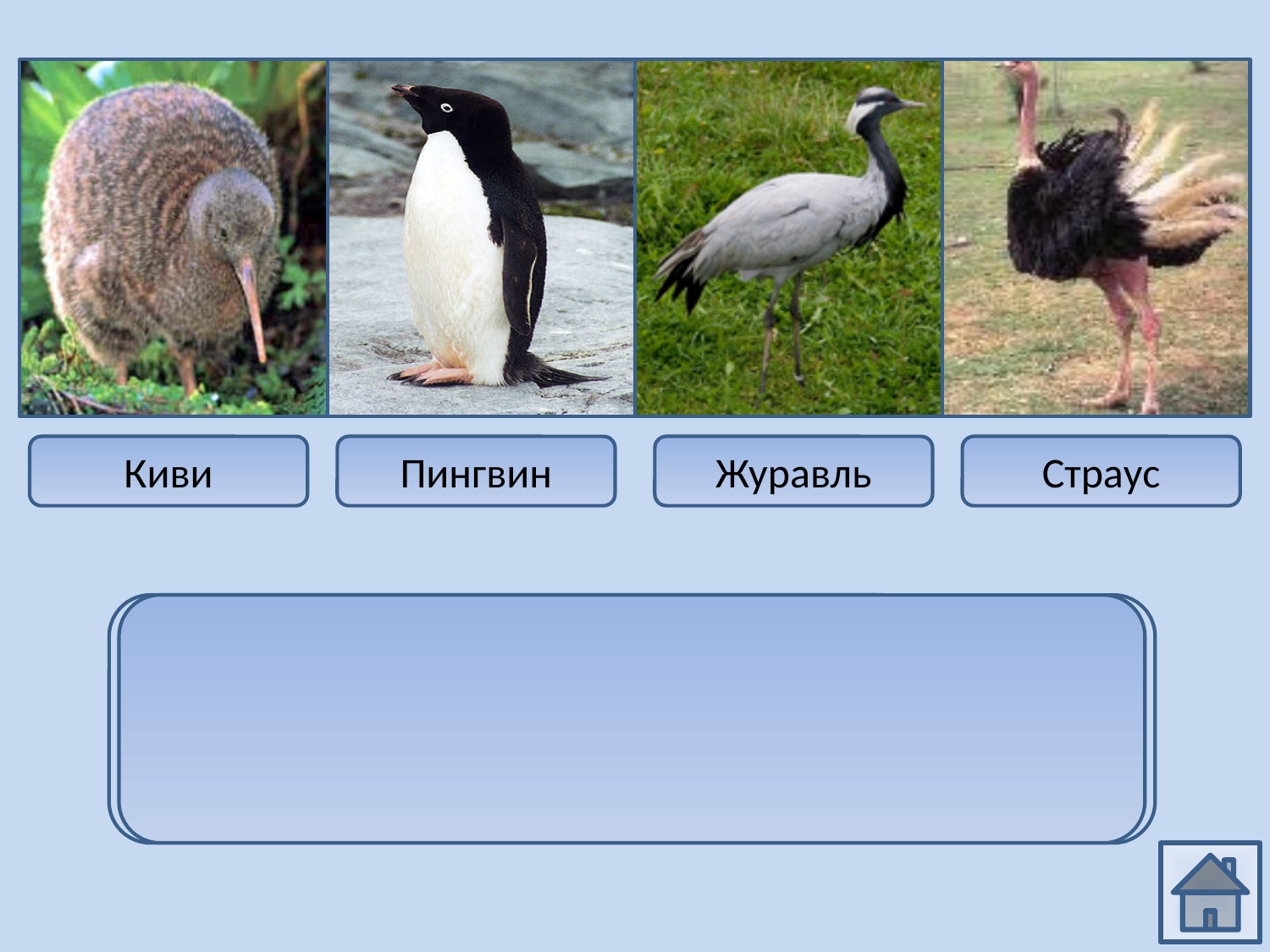

Киви
Пингвин
Журавль
Страус

Из всех представителей только журавль
летающая птица. Киви пингвин и страус не
 способны к полету